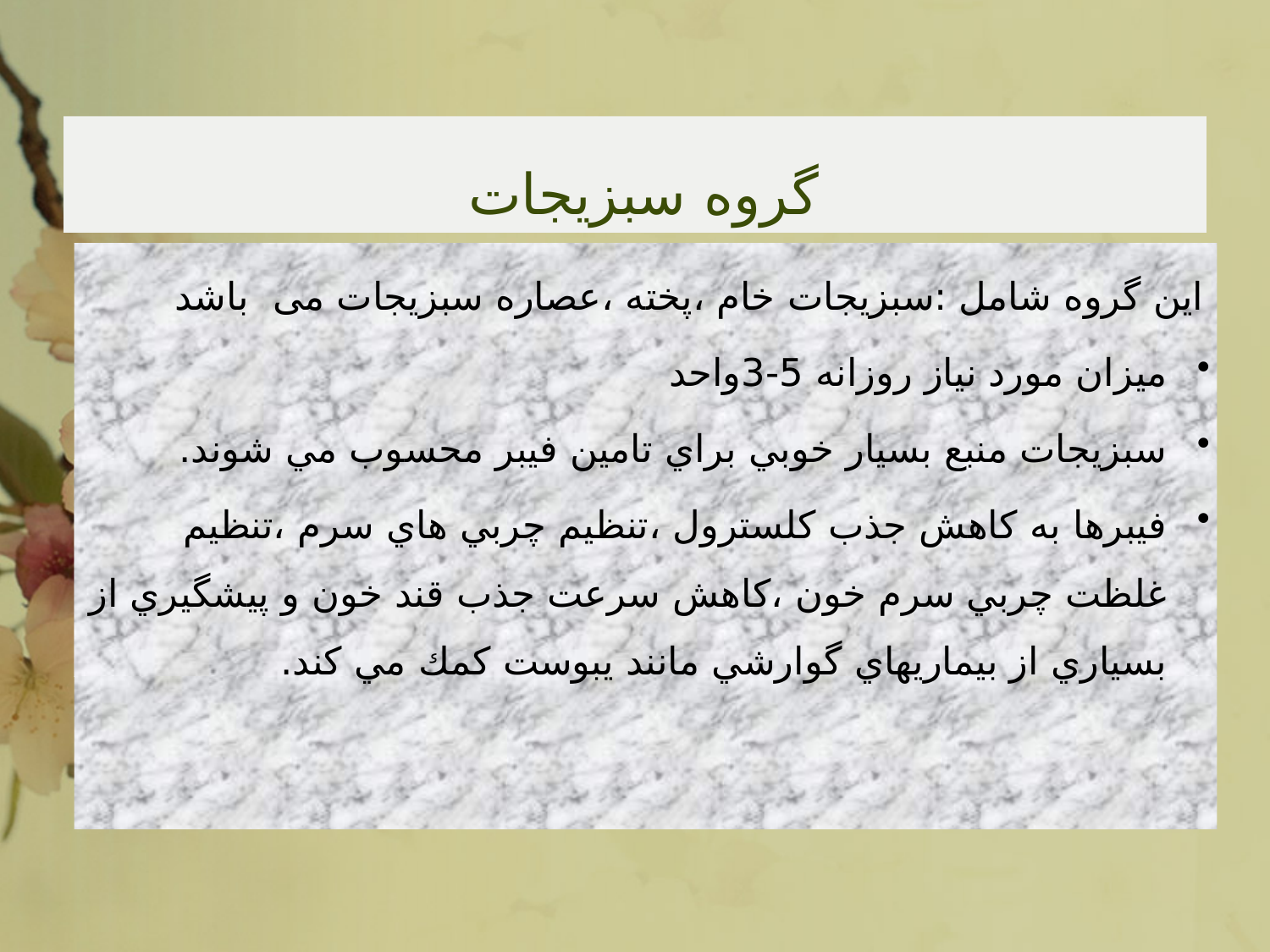

# گروه سبزیجات
این گروه شامل :سبزيجات خام ،پخته ،عصاره سبزيجات می  باشد
میزان مورد نیاز روزانه 5-3واحد
سبزيجات منبع بسيار خوبي براي تامين فيبر محسوب مي شوند.
فيبرها به كاهش جذب كلسترول ،تنظيم چربي هاي سرم ،تنظيم غلظت چربي سرم خون ،كاهش سرعت جذب قند خون و پيشگيري از بسياري از بيماريهاي گوارشي مانند يبوست كمك مي كند.